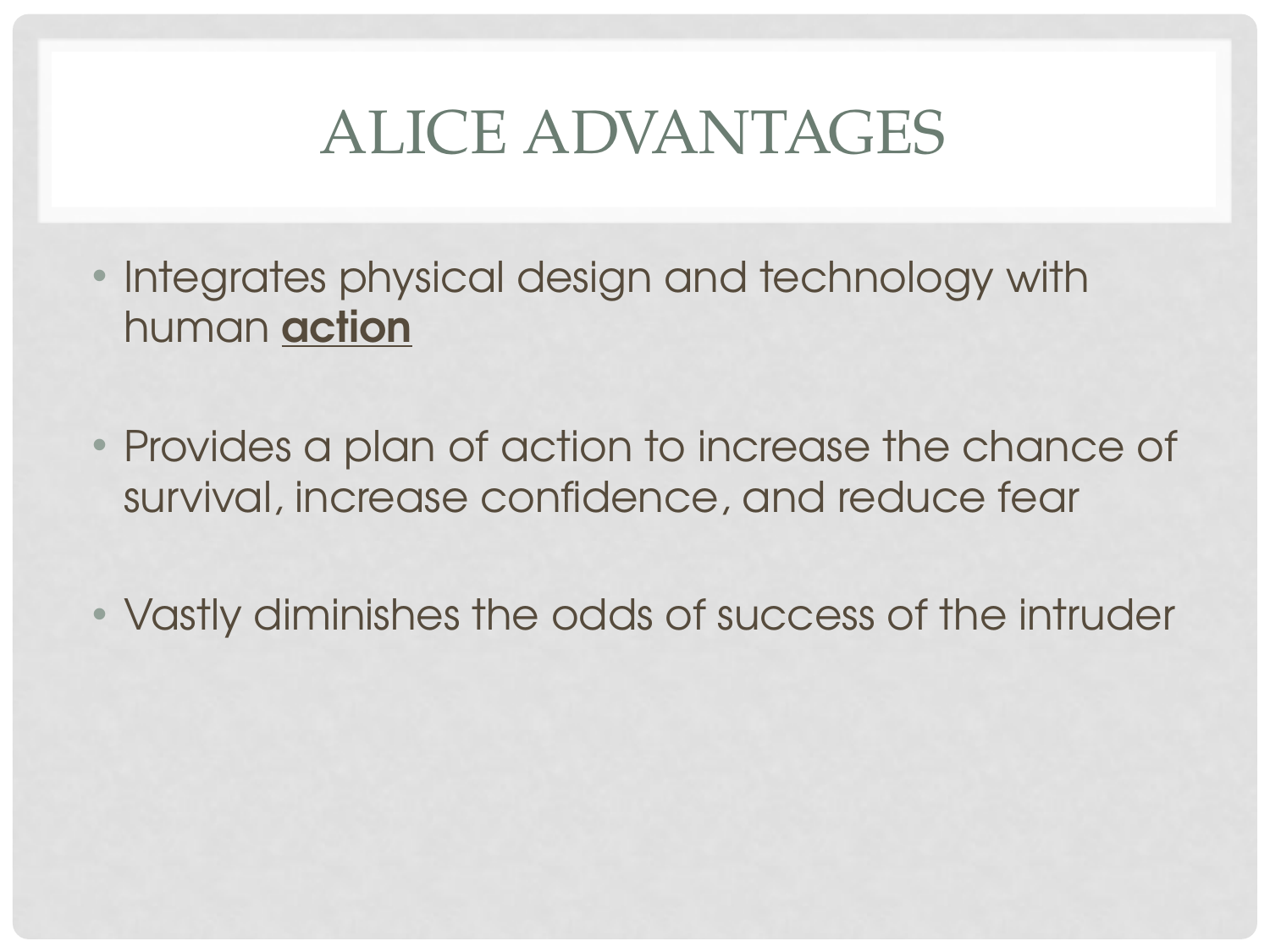

# ALiCE Advantages
Integrates physical design and technology with human action

Provides a plan of action to increase the chance of survival, increase confidence, and reduce fear

Vastly diminishes the odds of success of the intruder